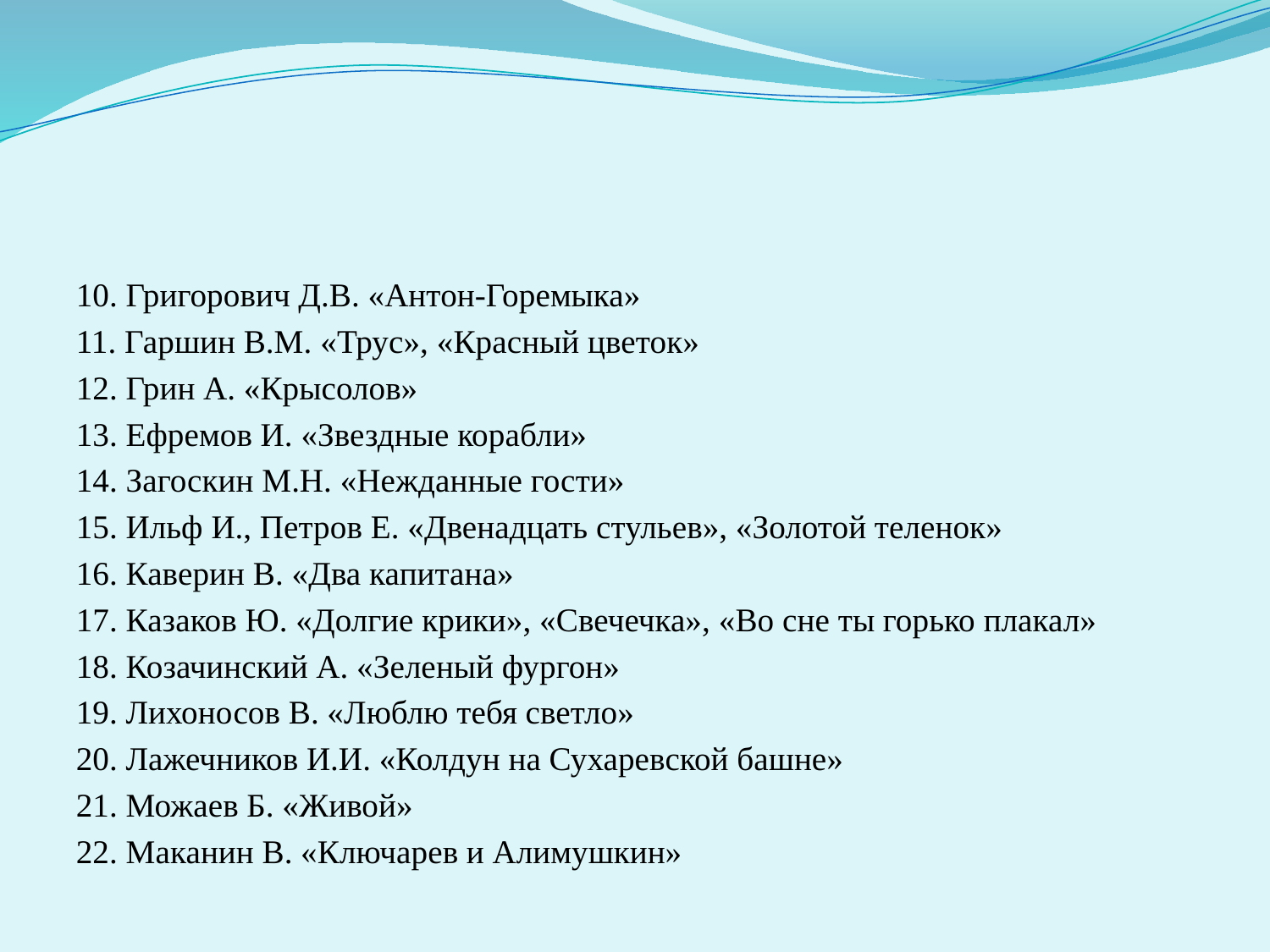

#

10. Григорович Д.В. «Антон-Горемыка»
11. Гаршин В.М. «Трус», «Красный цветок»
12. Грин А. «Крысолов»
13. Ефремов И. «Звездные корабли»
14. Загоскин М.Н. «Нежданные гости»
15. Ильф И., Петров Е. «Двенадцать стульев», «Золотой теленок»
16. Каверин В. «Два капитана»
17. Казаков Ю. «Долгие крики», «Свечечка», «Во сне ты горько плакал»
18. Козачинский А. «Зеленый фургон»
19. Лихоносов В. «Люблю тебя светло»
20. Лажечников И.И. «Колдун на Сухаревской башне»
21. Можаев Б. «Живой»
22. Маканин В. «Ключарев и Алимушкин»